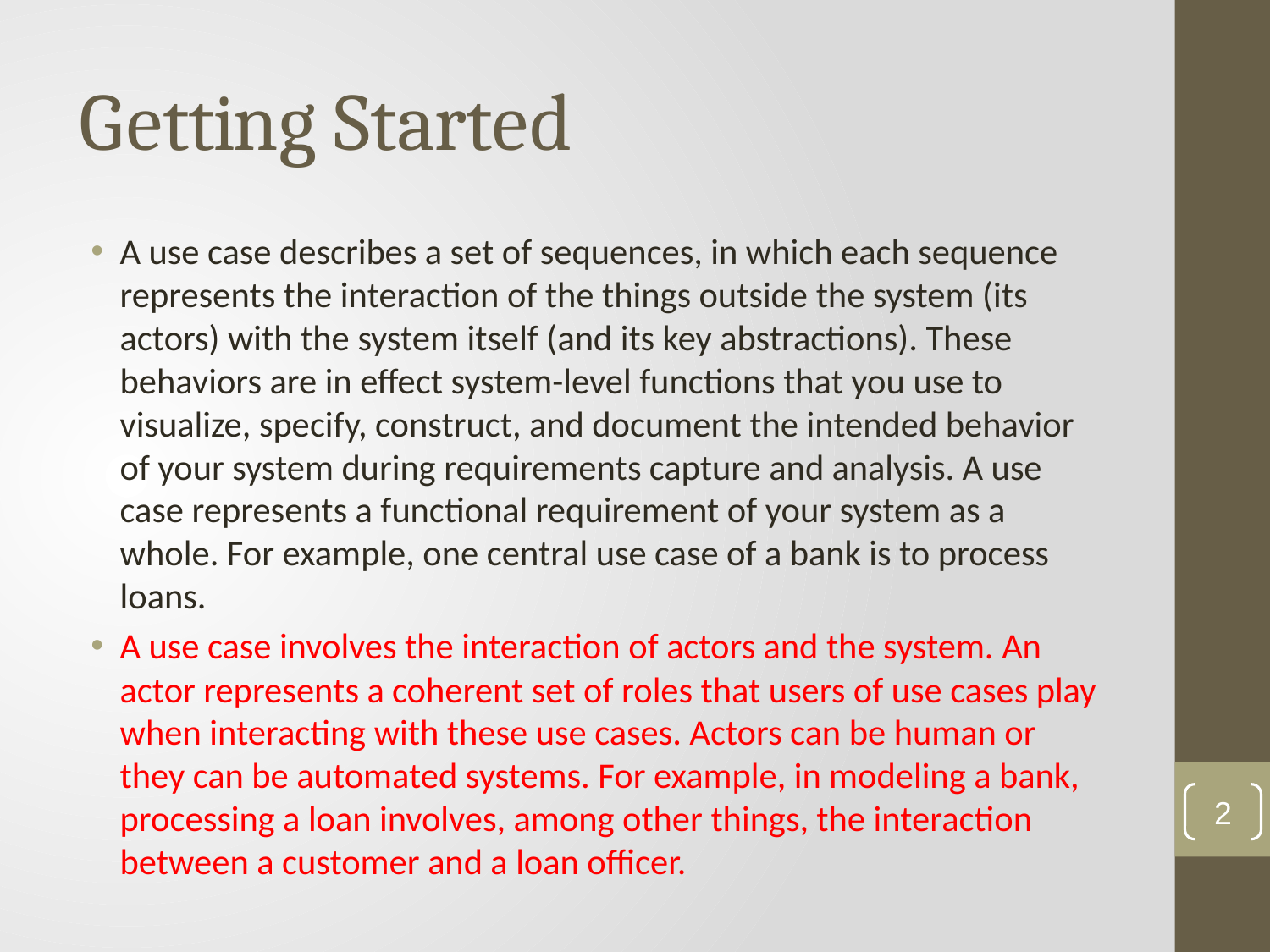

# Getting Started
A use case describes a set of sequences, in which each sequence represents the interaction of the things outside the system (its actors) with the system itself (and its key abstractions). These behaviors are in effect system-level functions that you use to visualize, specify, construct, and document the intended behavior of your system during requirements capture and analysis. A use case represents a functional requirement of your system as a whole. For example, one central use case of a bank is to process loans.
A use case involves the interaction of actors and the system. An actor represents a coherent set of roles that users of use cases play when interacting with these use cases. Actors can be human or they can be automated systems. For example, in modeling a bank, processing a loan involves, among other things, the interaction between a customer and a loan officer.
2